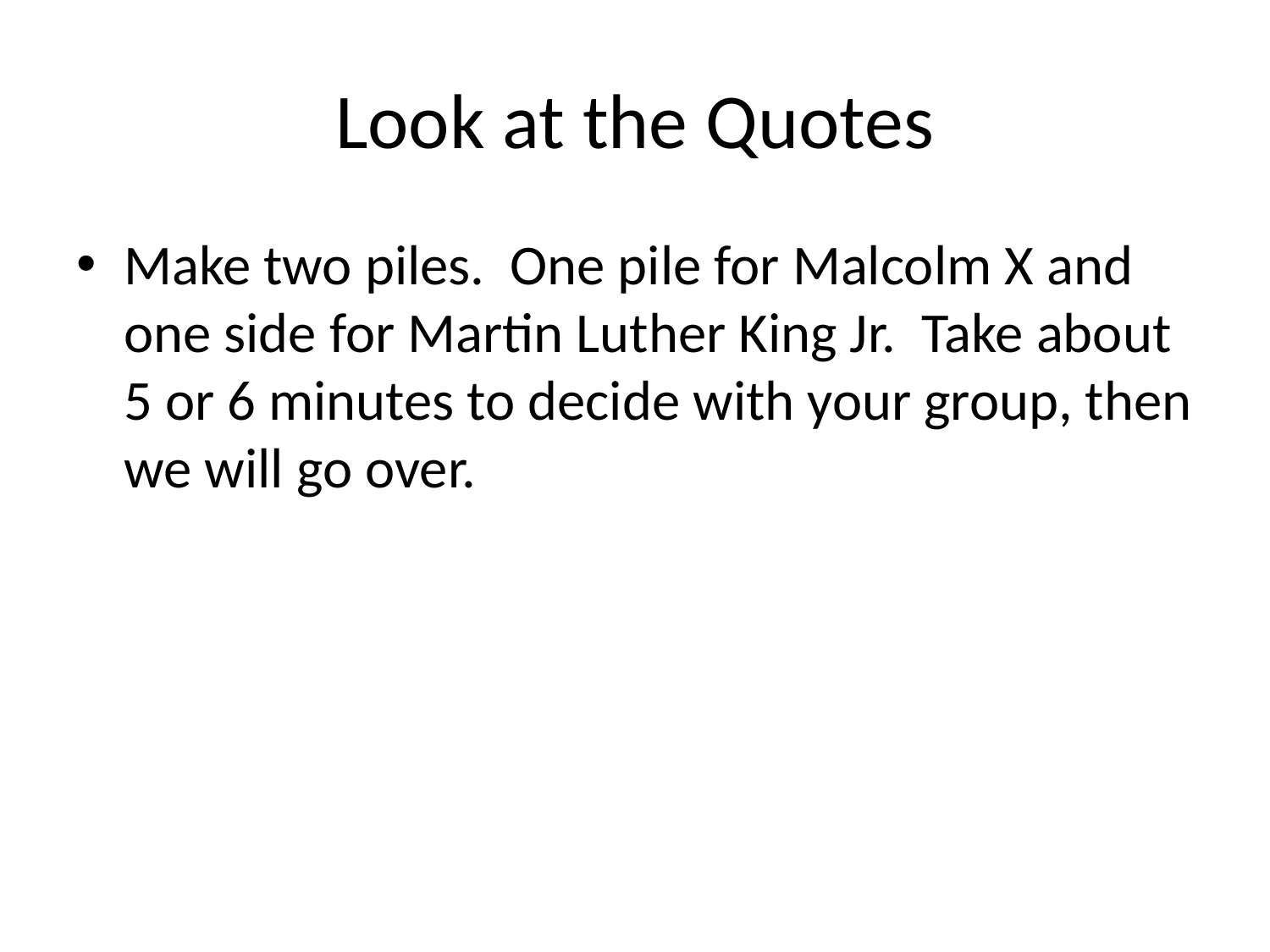

# Look at the Quotes
Make two piles.  One pile for Malcolm X and one side for Martin Luther King Jr.  Take about 5 or 6 minutes to decide with your group, then we will go over.